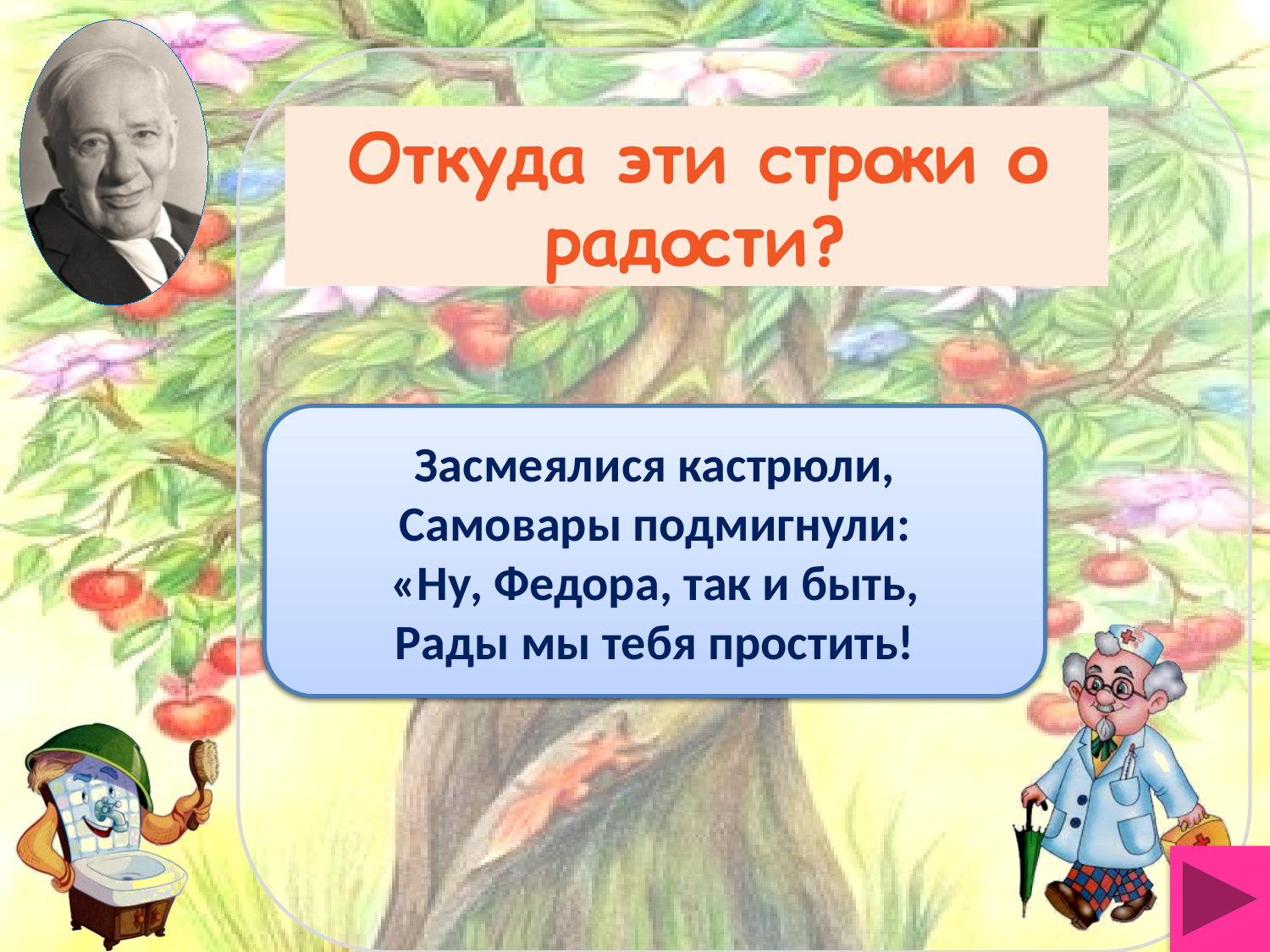

# Откуда эти строки о радости?
«Федорино горе»
Засмеялися кастрюли,
Самовары подмигнули:
«Ну, Федора, так и быть,
Рады мы тебя простить!